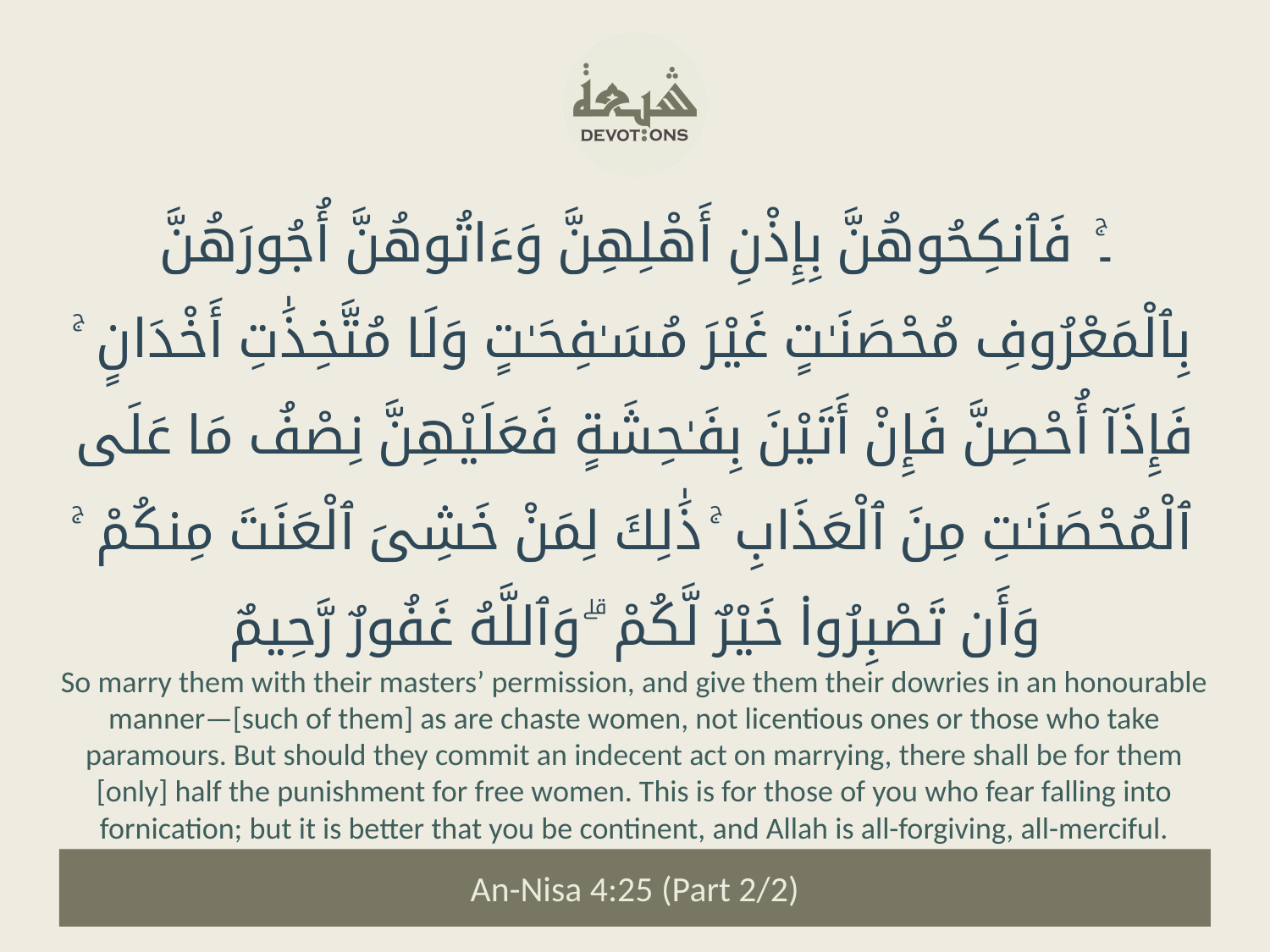

۔ۚ  فَٱنكِحُوهُنَّ بِإِذْنِ أَهْلِهِنَّ وَءَاتُوهُنَّ أُجُورَهُنَّ بِٱلْمَعْرُوفِ مُحْصَنَـٰتٍ غَيْرَ مُسَـٰفِحَـٰتٍ وَلَا مُتَّخِذَٰتِ أَخْدَانٍ ۚ فَإِذَآ أُحْصِنَّ فَإِنْ أَتَيْنَ بِفَـٰحِشَةٍ فَعَلَيْهِنَّ نِصْفُ مَا عَلَى ٱلْمُحْصَنَـٰتِ مِنَ ٱلْعَذَابِ ۚ ذَٰلِكَ لِمَنْ خَشِىَ ٱلْعَنَتَ مِنكُمْ ۚ وَأَن تَصْبِرُوا۟ خَيْرٌ لَّكُمْ ۗ وَٱللَّهُ غَفُورٌ رَّحِيمٌ
So marry them with their masters’ permission, and give them their dowries in an honourable manner—[such of them] as are chaste women, not licentious ones or those who take paramours. But should they commit an indecent act on marrying, there shall be for them [only] half the punishment for free women. This is for those of you who fear falling into fornication; but it is better that you be continent, and Allah is all-forgiving, all-merciful.
An-Nisa 4:25 (Part 2/2)